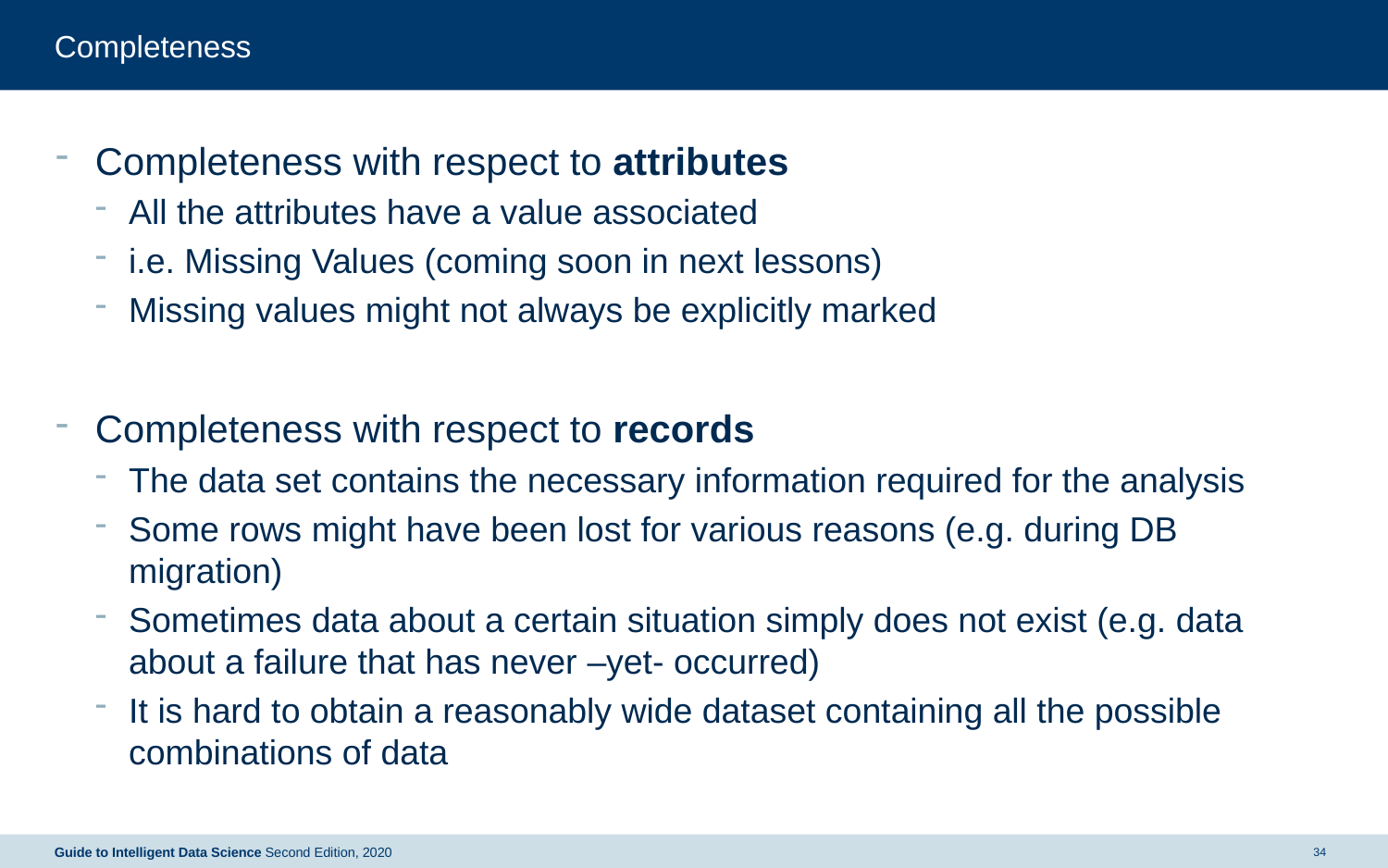

# Completeness
Completeness with respect to attributes
All the attributes have a value associated
i.e. Missing Values (coming soon in next lessons)
Missing values might not always be explicitly marked

Completeness with respect to records
The data set contains the necessary information required for the analysis
Some rows might have been lost for various reasons (e.g. during DB migration)
Sometimes data about a certain situation simply does not exist (e.g. data about a failure that has never –yet- occurred)
It is hard to obtain a reasonably wide dataset containing all the possible combinations of data
Guide to Intelligent Data Science Second Edition, 2020
34